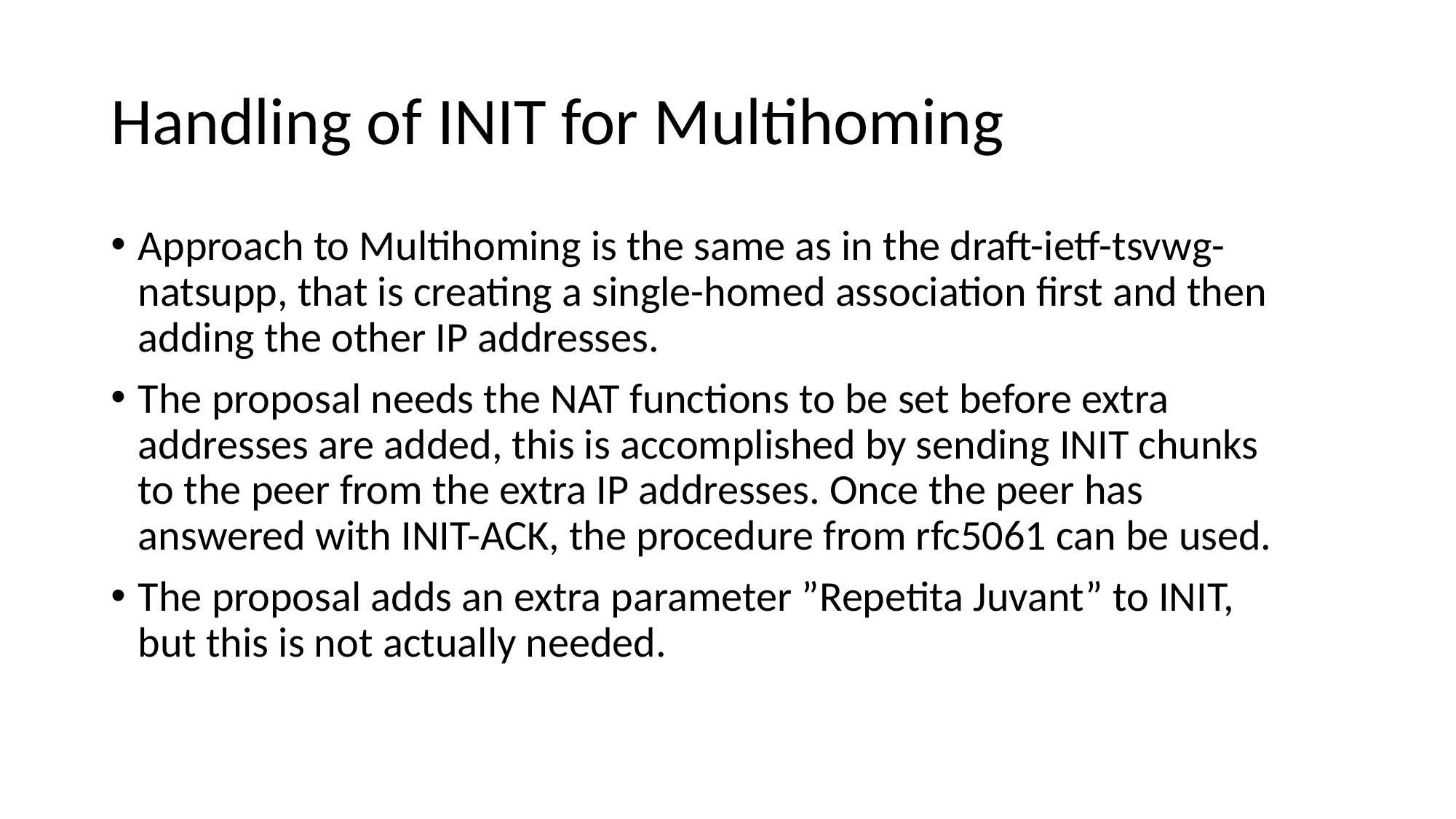

# Handling of INIT for Multihoming
Approach to Multihoming is the same as in the draft-ietf-tsvwg-natsupp, that is creating a single-homed association first and then adding the other IP addresses.
The proposal needs the NAT functions to be set before extra addresses are added, this is accomplished by sending INIT chunks to the peer from the extra IP addresses. Once the peer has answered with INIT-ACK, the procedure from rfc5061 can be used.
The proposal adds an extra parameter ”Repetita Juvant” to INIT, but this is not actually needed.